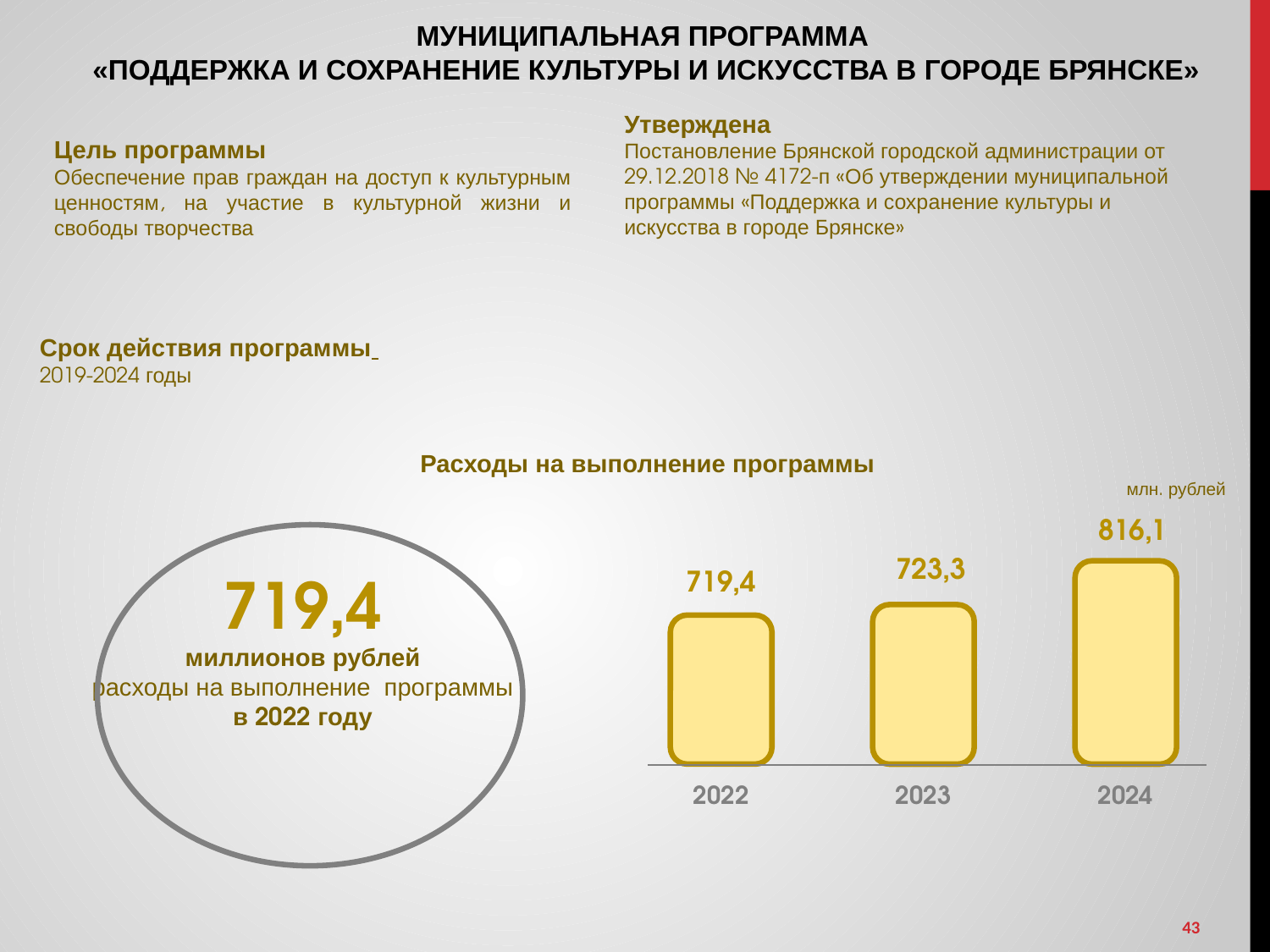

МУНИЦИПАЛЬНАЯ ПРОГРАММА
«ПОДДЕРЖКА И СОХРАНЕНИЕ КУЛЬТУРЫ И ИСКУССТВА В ГОРОДЕ БРЯНСКЕ»
Утверждена
Постановление Брянской городской администрации от 29.12.2018 № 4172-п «Об утверждении муниципальной программы «Поддержка и сохранение культуры и искусства в городе Брянске»
Цель программы
Обеспечение прав граждан на доступ к культурным ценностям, на участие в культурной жизни и свободы творчества
Срок действия программы
2019-2024 годы
Расходы на выполнение программы
млн. рублей
816,1

2024
723,3

2023
719,4

2022

719,4
миллионов рублей
расходы на выполнение  программы
в 2022 году

43